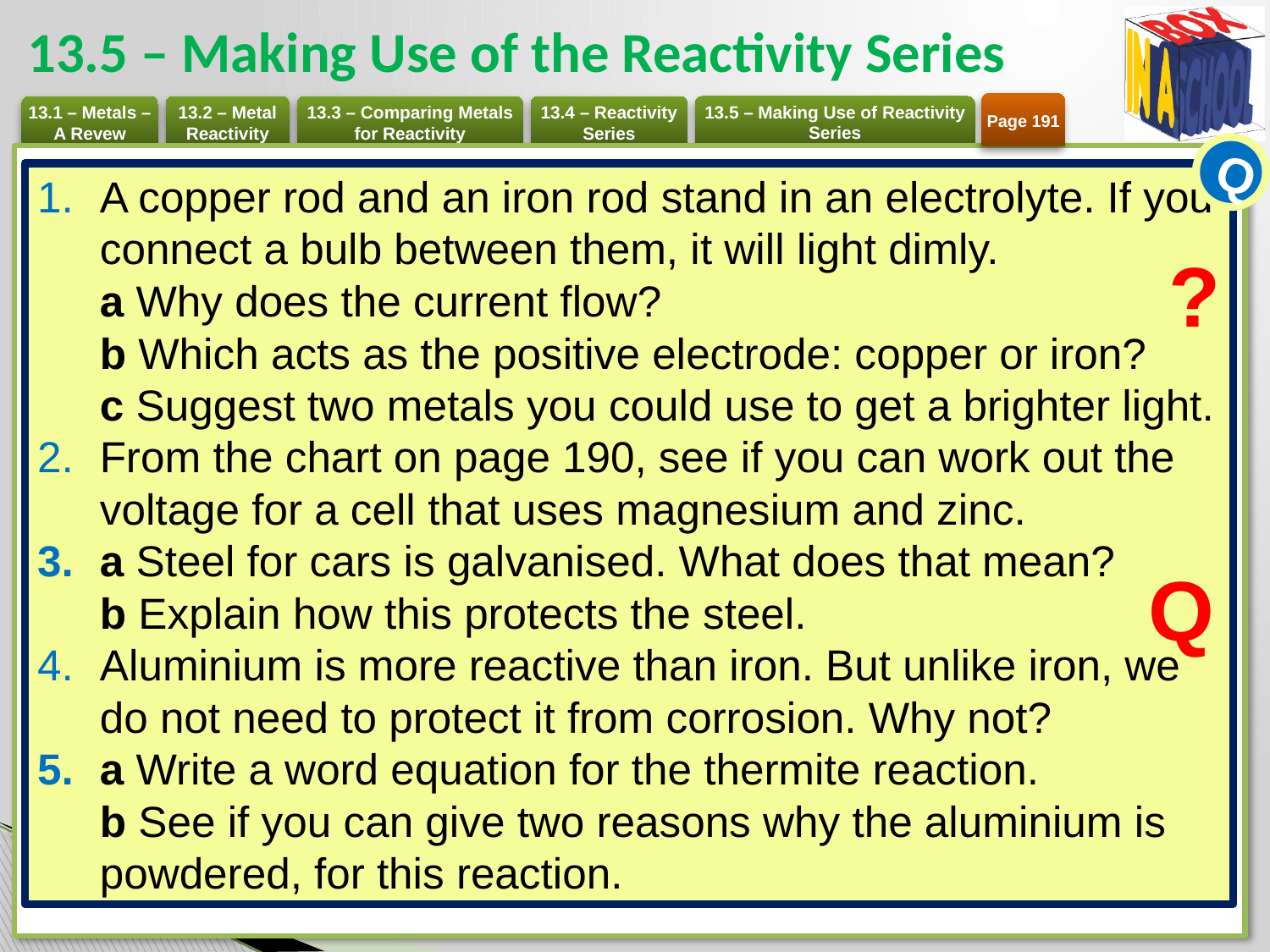

# 13.5 – Making Use of the Reactivity Series
Page 191
Q
A copper rod and an iron rod stand in an electrolyte. If you connect a bulb between them, it will light dimly.
a Why does the current flow?
b Which acts as the positive electrode: copper or iron?
c Suggest two metals you could use to get a brighter light.
From the chart on page 190, see if you can work out the voltage for a cell that uses magnesium and zinc.
a Steel for cars is galvanised. What does that mean?
b Explain how this protects the steel.
Aluminium is more reactive than iron. But unlike iron, we do not need to protect it from corrosion. Why not?
a Write a word equation for the thermite reaction.
b See if you can give two reasons why the aluminium is powdered, for this reaction.
?
Q